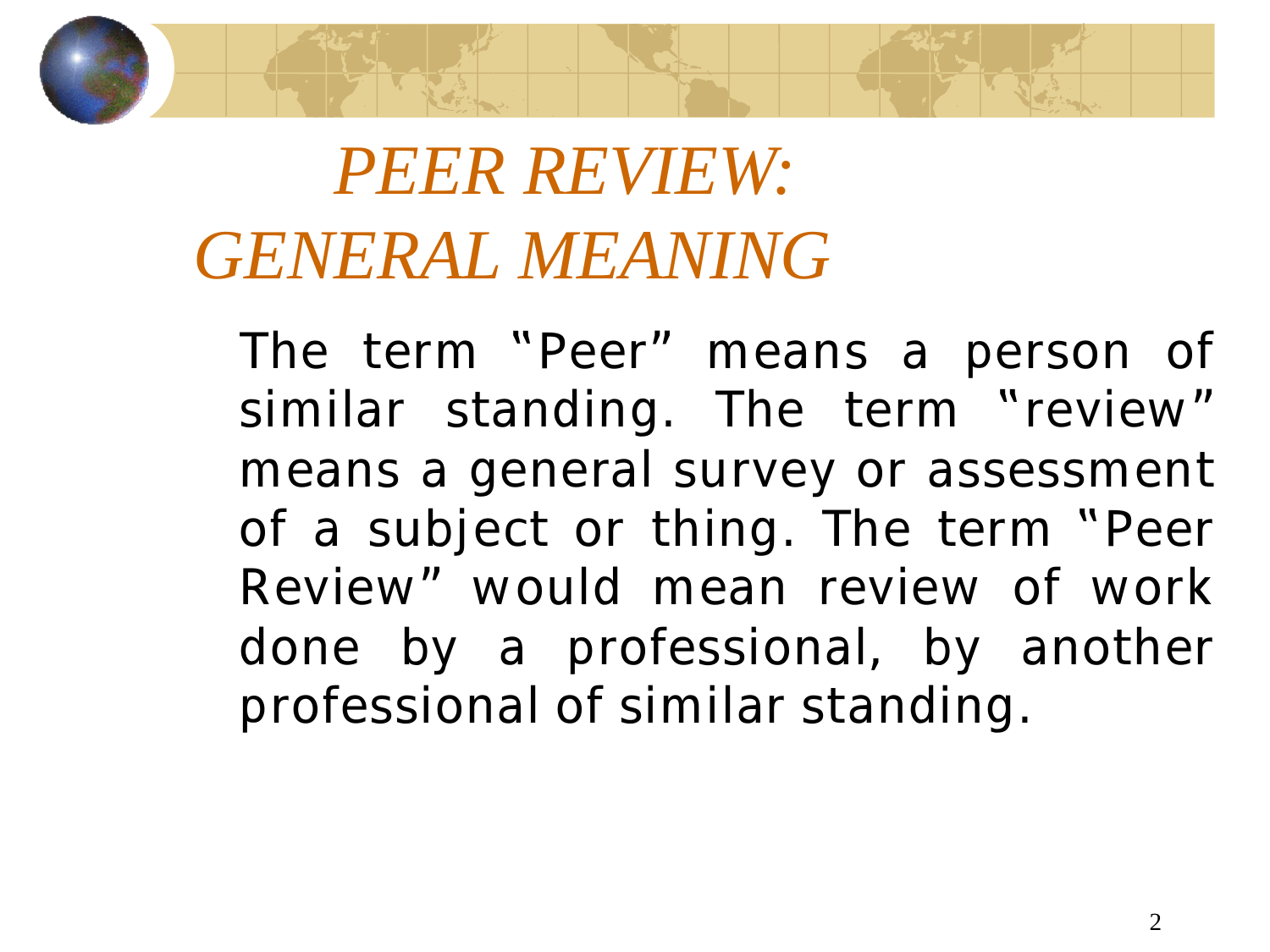

# PEER REVIEW: GENERAL MEANING

	The term “Peer” means a person of similar standing. The term “review” means a general survey or assessment of a subject or thing. The term “Peer Review” would mean review of work done by a professional, by another professional of similar standing.
2